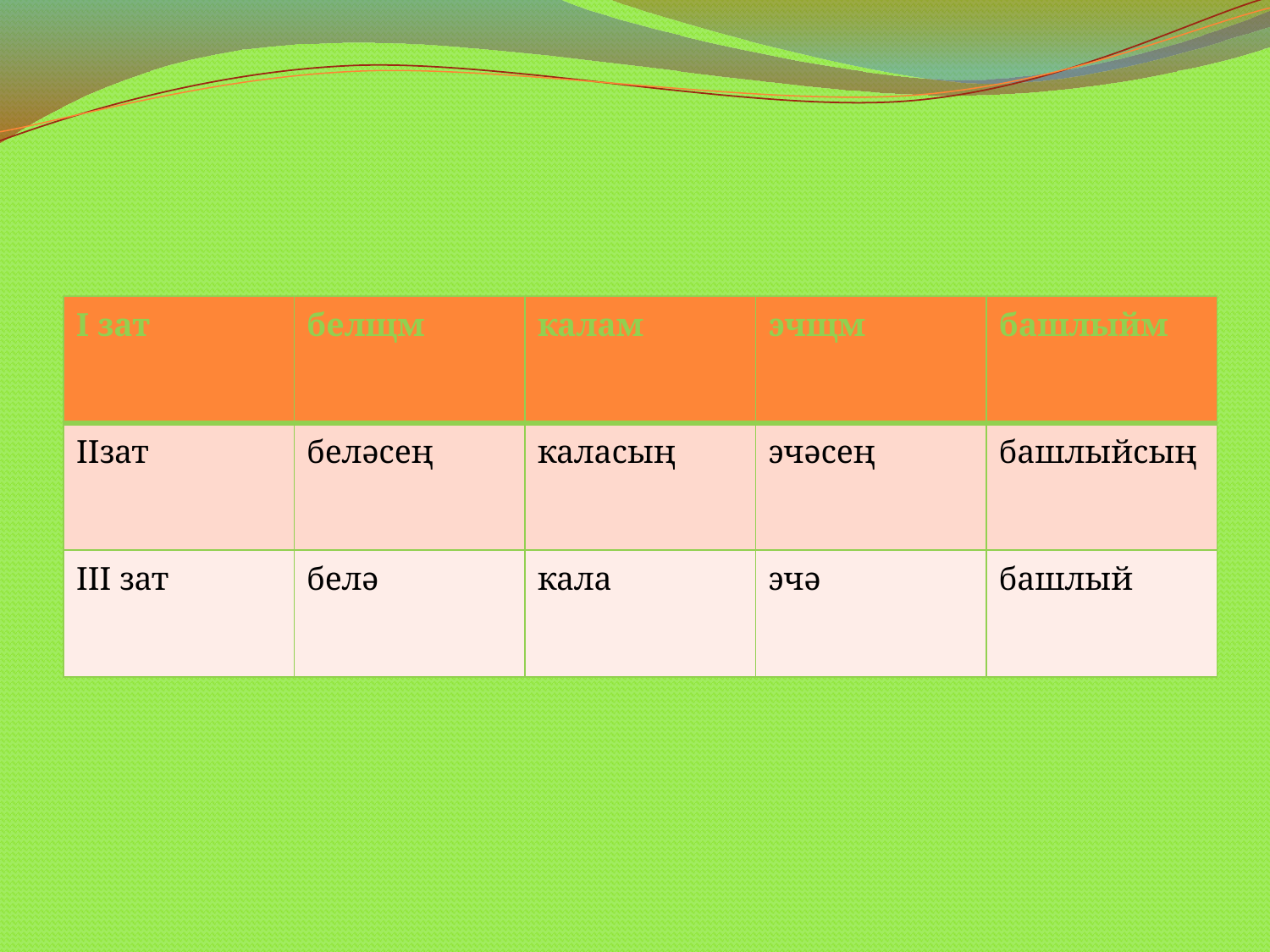

| I зат | белщм | калам | эчщм | башлыйм |
| --- | --- | --- | --- | --- |
| IIзат | беләсең | каласың | эчәсең | башлыйсың |
| III зат | белә | кала | эчә | башлый |